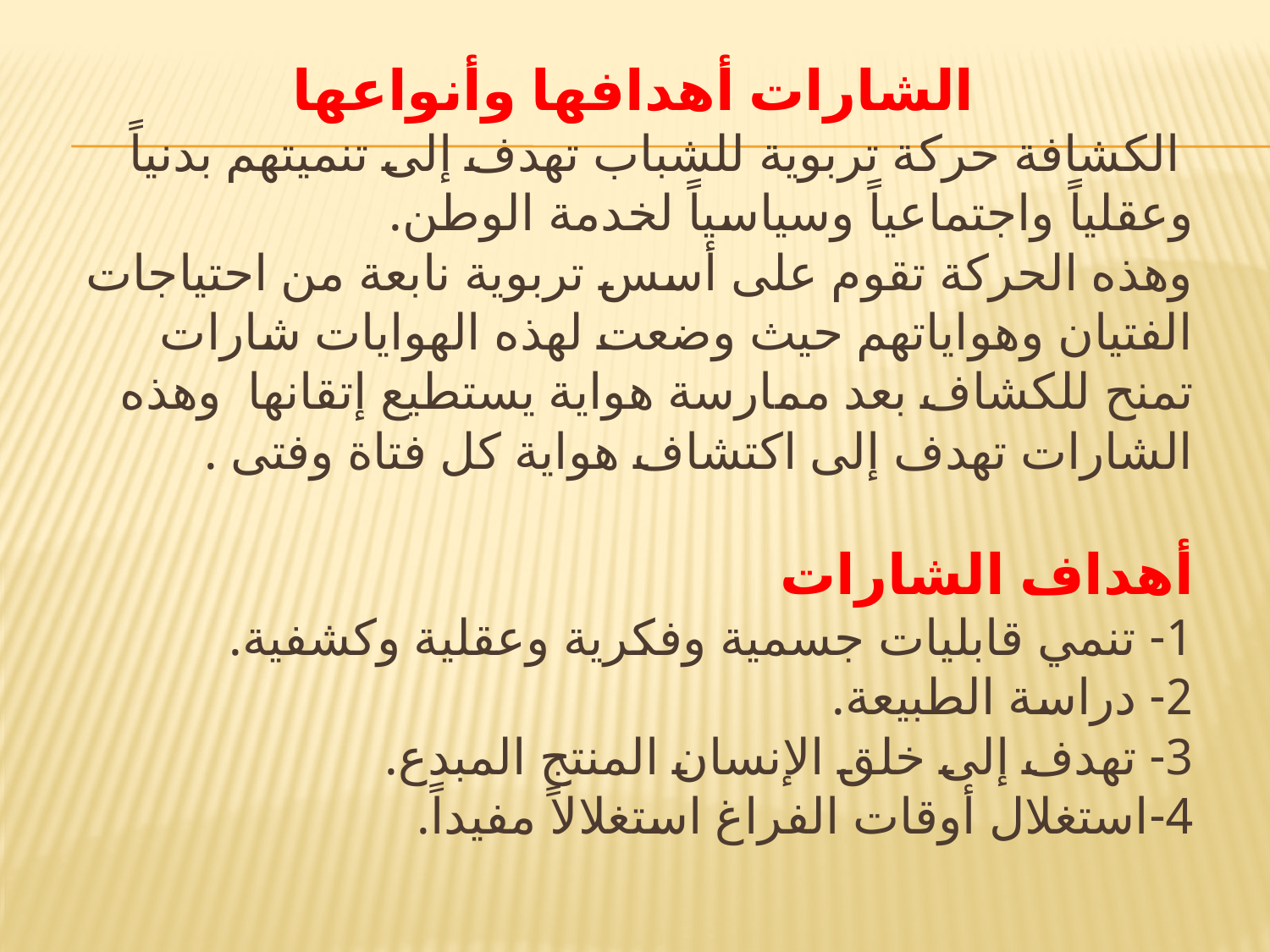

# الشارات أهدافها وأنواعها الكشافة حركة تربوية للشباب تهدف إلى تنميتهم بدنياً وعقلياً واجتماعياً وسياسياً لخدمة الوطن. وهذه الحركة تقوم على أسس تربوية نابعة من احتياجات الفتيان وهواياتهم حيث وضعت لهذه الهوايات شارات تمنح للكشاف بعد ممارسة هواية يستطيع إتقانها  وهذه الشارات تهدف إلى اكتشاف هواية كل فتاة وفتى . أهداف الشارات 1- تنمي قابليات جسمية وفكرية وعقلية وكشفية. 2- دراسة الطبيعة. 3- تهدف إلى خلق الإنسان المنتج المبدع. 4-استغلال أوقات الفراغ استغلالاً مفيداً.